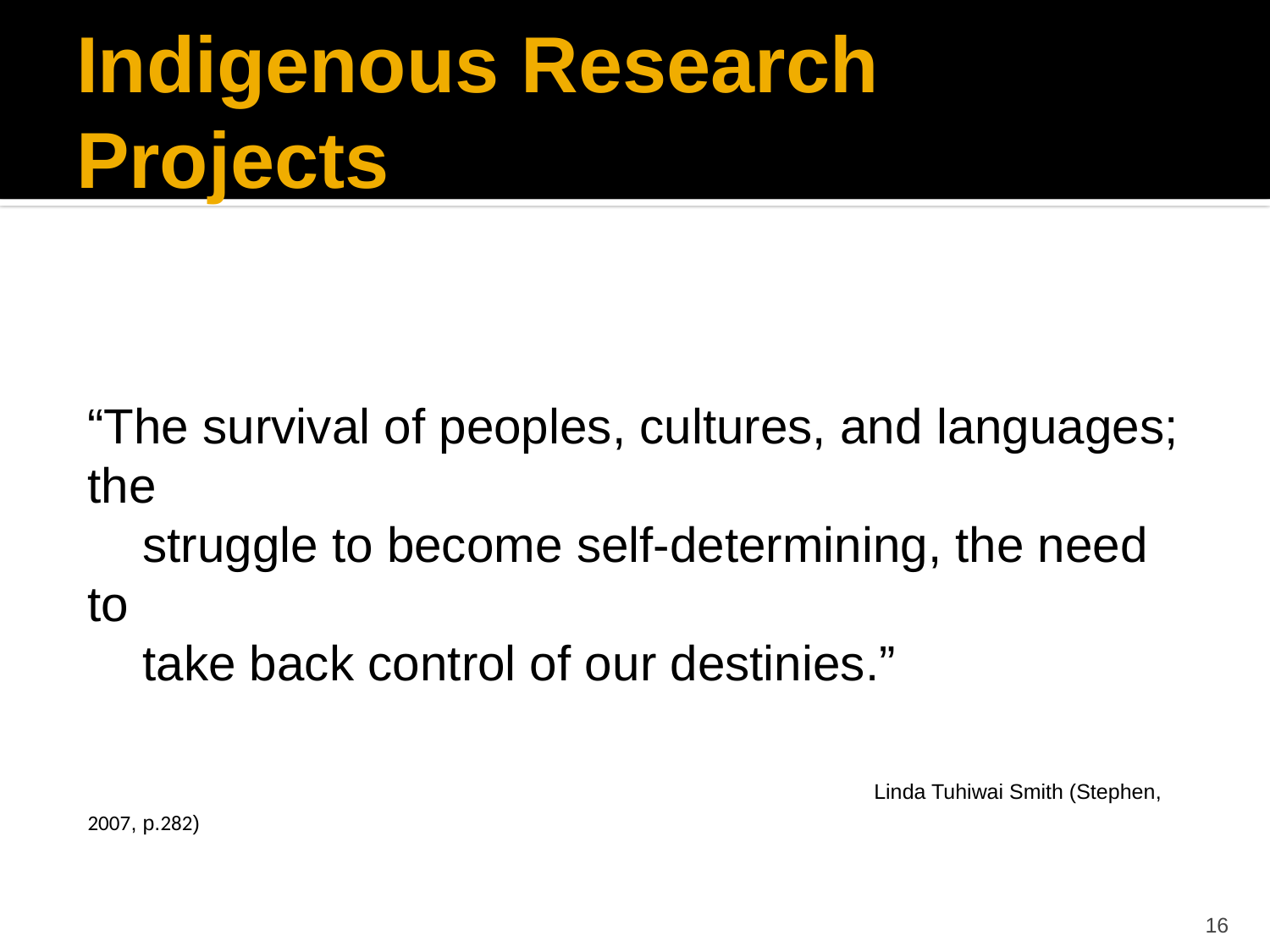

# Indigenous Research Projects

“The survival of peoples, cultures, and languages; the
    struggle to become self-determining, the need to
    take back control of our destinies.”
 					           Linda Tuhiwai Smith (Stephen, 2007, p.282)

16